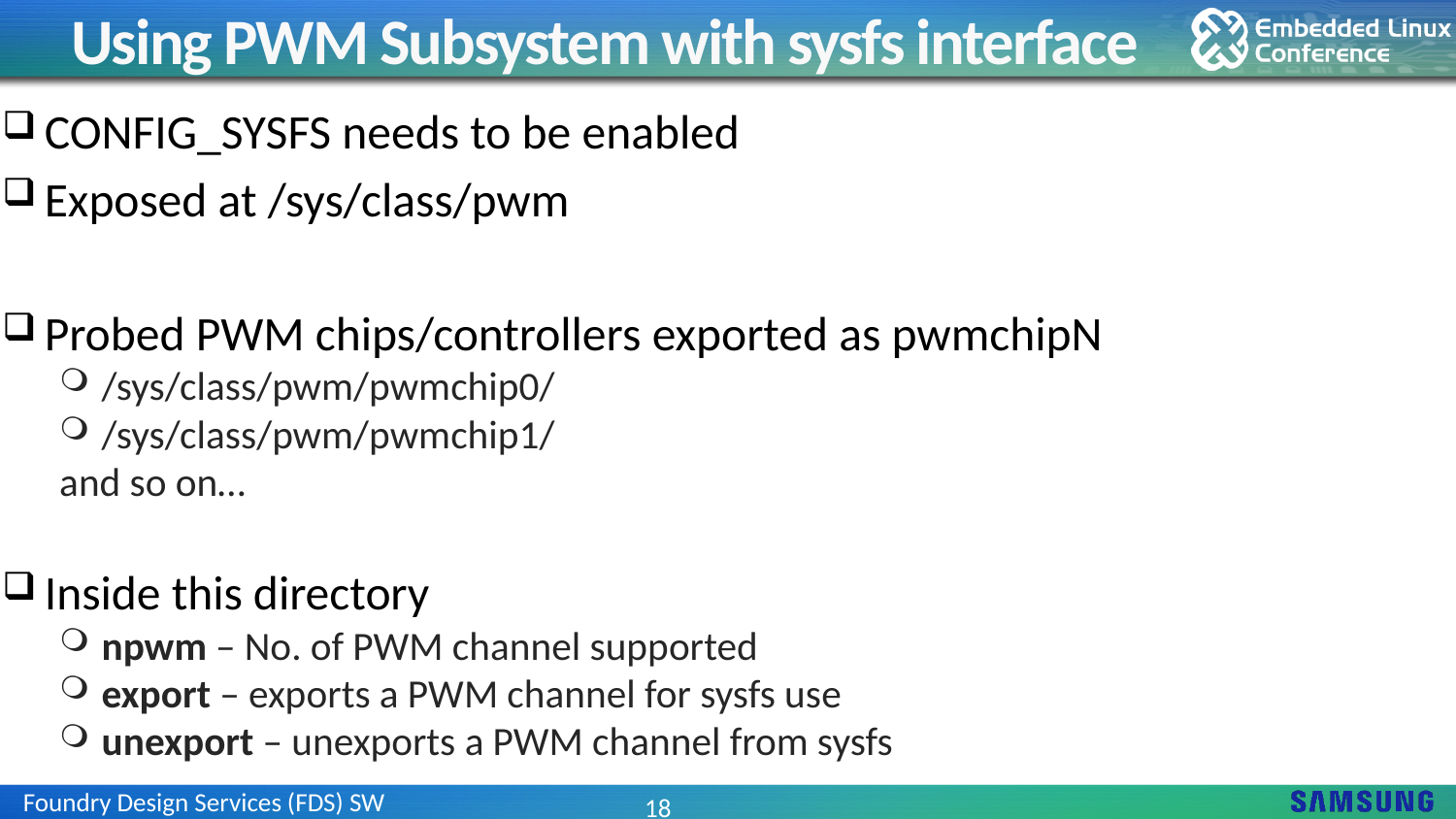

# Using PWM Subsystem with sysfs interface
CONFIG_SYSFS needs to be enabled
Exposed at /sys/class/pwm

Probed PWM chips/controllers exported as pwmchipN
/sys/class/pwm/pwmchip0/
/sys/class/pwm/pwmchip1/
and so on…

Inside this directory
npwm – No. of PWM channel supported
export – exports a PWM channel for sysfs use
unexport – unexports a PWM channel from sysfs